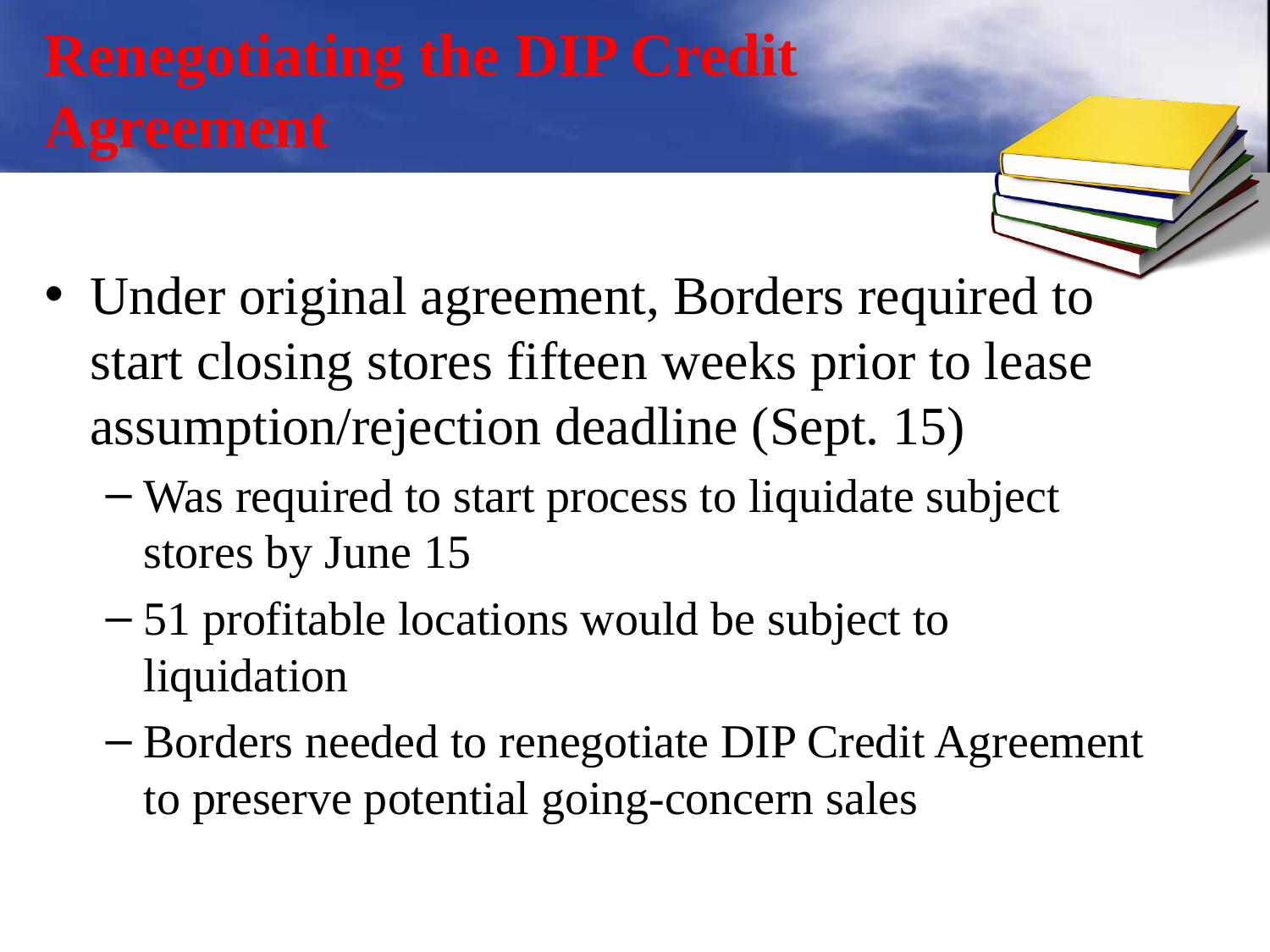

# Renegotiating the DIP Credit Agreement
Under original agreement, Borders required to start closing stores fifteen weeks prior to lease assumption/rejection deadline (Sept. 15)
Was required to start process to liquidate subject stores by June 15
51 profitable locations would be subject to liquidation
Borders needed to renegotiate DIP Credit Agreement to preserve potential going-concern sales